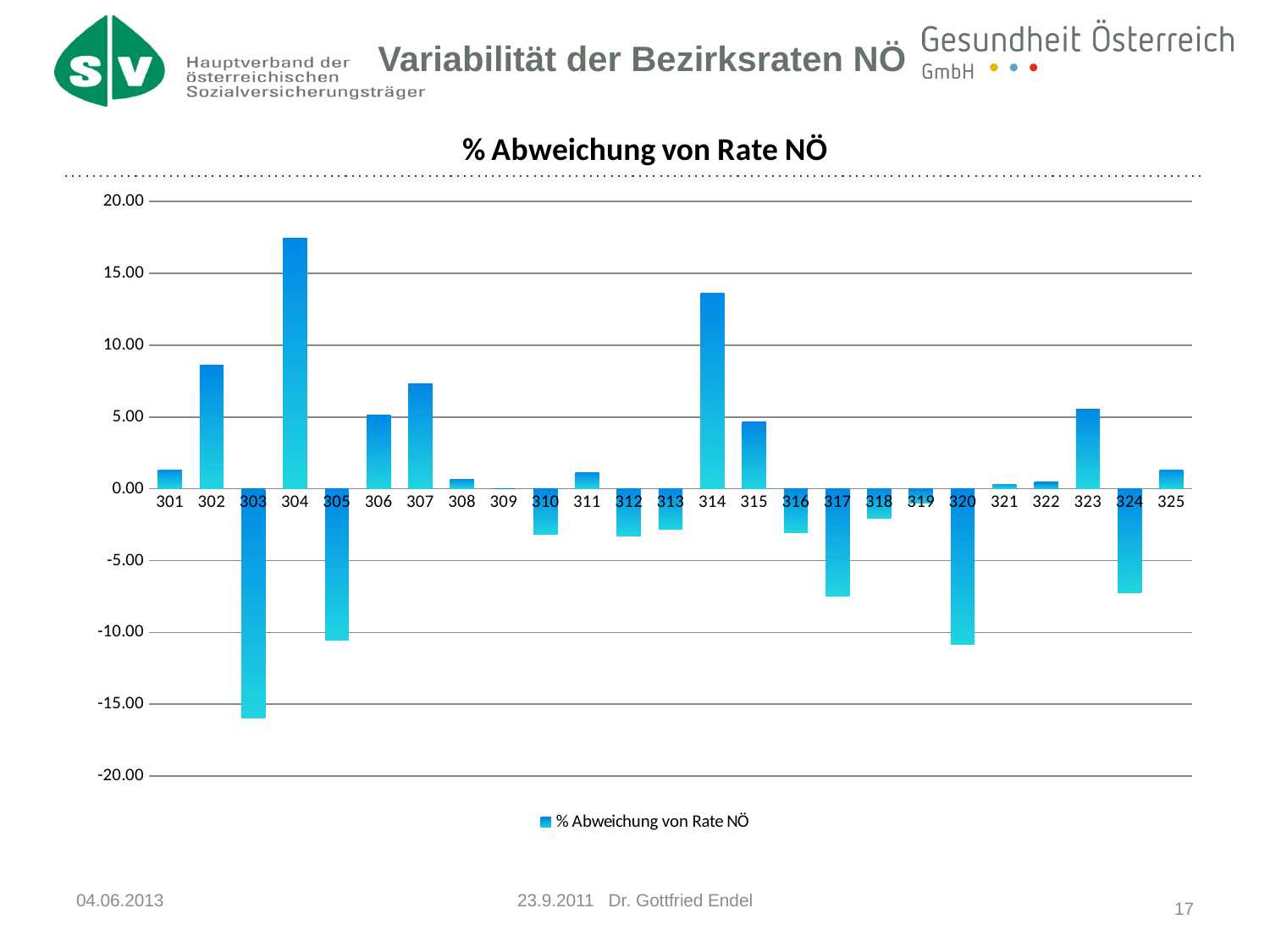

# Variabilität der Bezirksraten NÖ

### Chart:

| Category | % Abweichung von Rate NÖ |
|---|---|
| 301 | 1.2959614023687178 |
| 302 | 8.593779119103772 |
| 303 | -15.980857169701153 |
| 304 | 17.450453566024706 |
| 305 | -10.512972420109833 |
| 306 | 5.1079562952498865 |
| 307 | 7.331273917561345 |
| 308 | 0.6260318066240875 |
| 309 | 0.021539733797126842 |
| 310 | -3.1443565080376397 |
| 311 | 1.1129104262403213 |
| 312 | -3.2991593755886277 |
| 313 | -2.844108643583705 |
| 314 | 13.641658489147838 |
| 315 | 4.6419503257689145 |
| 316 | -3.08381459215582 |
| 317 | -7.456146007369632 |
| 318 | -2.0767276941451467 |
| 319 | -0.9998975102847978 |
| 320 | -10.833472955775274 |
| 321 | 0.31008111197961463 |
| 322 | 0.46923924946287343 |
| 323 | 5.531556721746696 |
| 324 | -7.230391756422719 |
| 325 | 1.327512468099016 |
04.06.2013
23.9.2011   Dr. Gottfried Endel
17